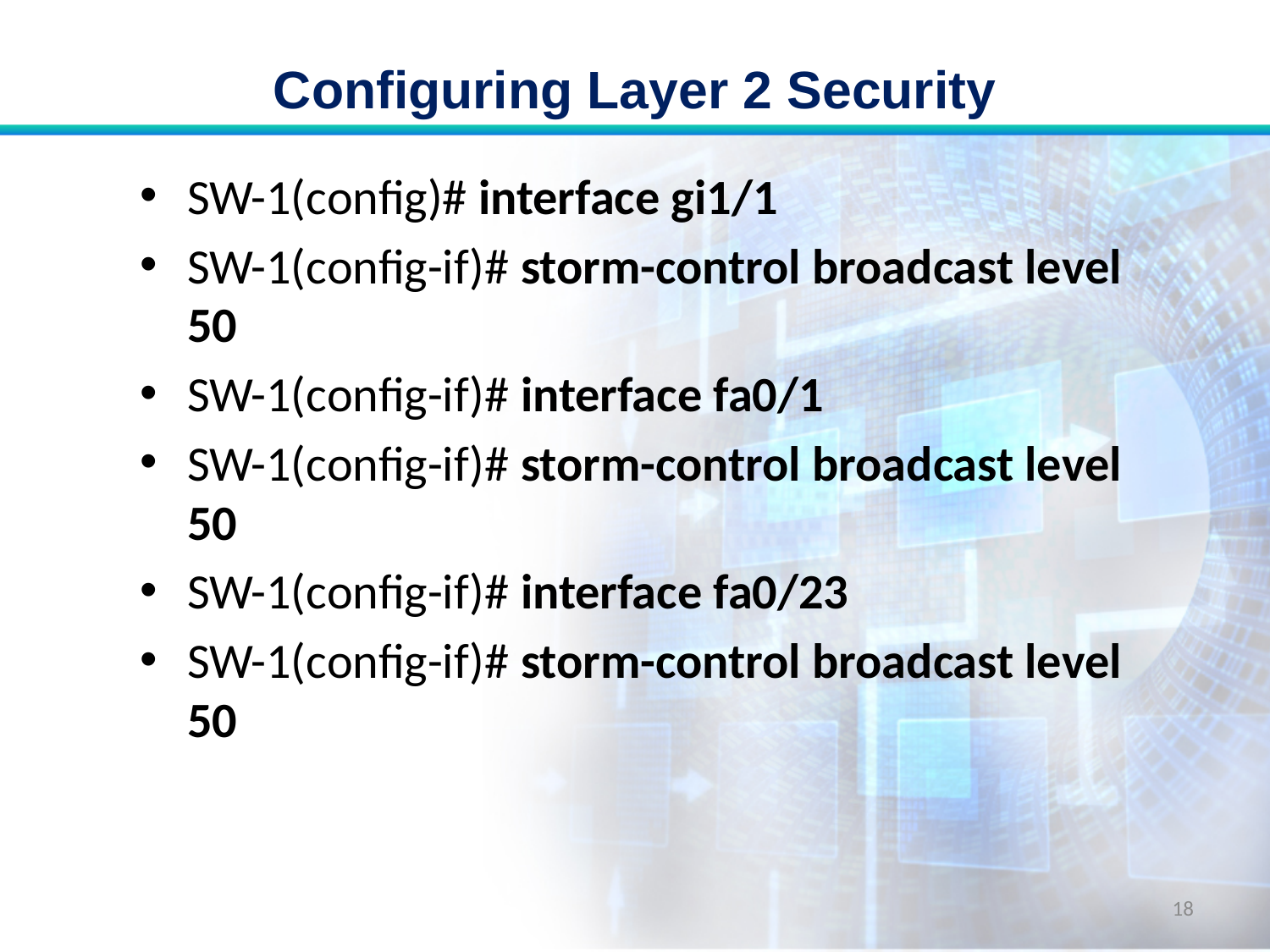

# Configuring Layer 2 Security
SW-1(config)# interface gi1/1
SW-1(config-if)# storm-control broadcast level 50
SW-1(config-if)# interface fa0/1
SW-1(config-if)# storm-control broadcast level 50
SW-1(config-if)# interface fa0/23
SW-1(config-if)# storm-control broadcast level 50
18